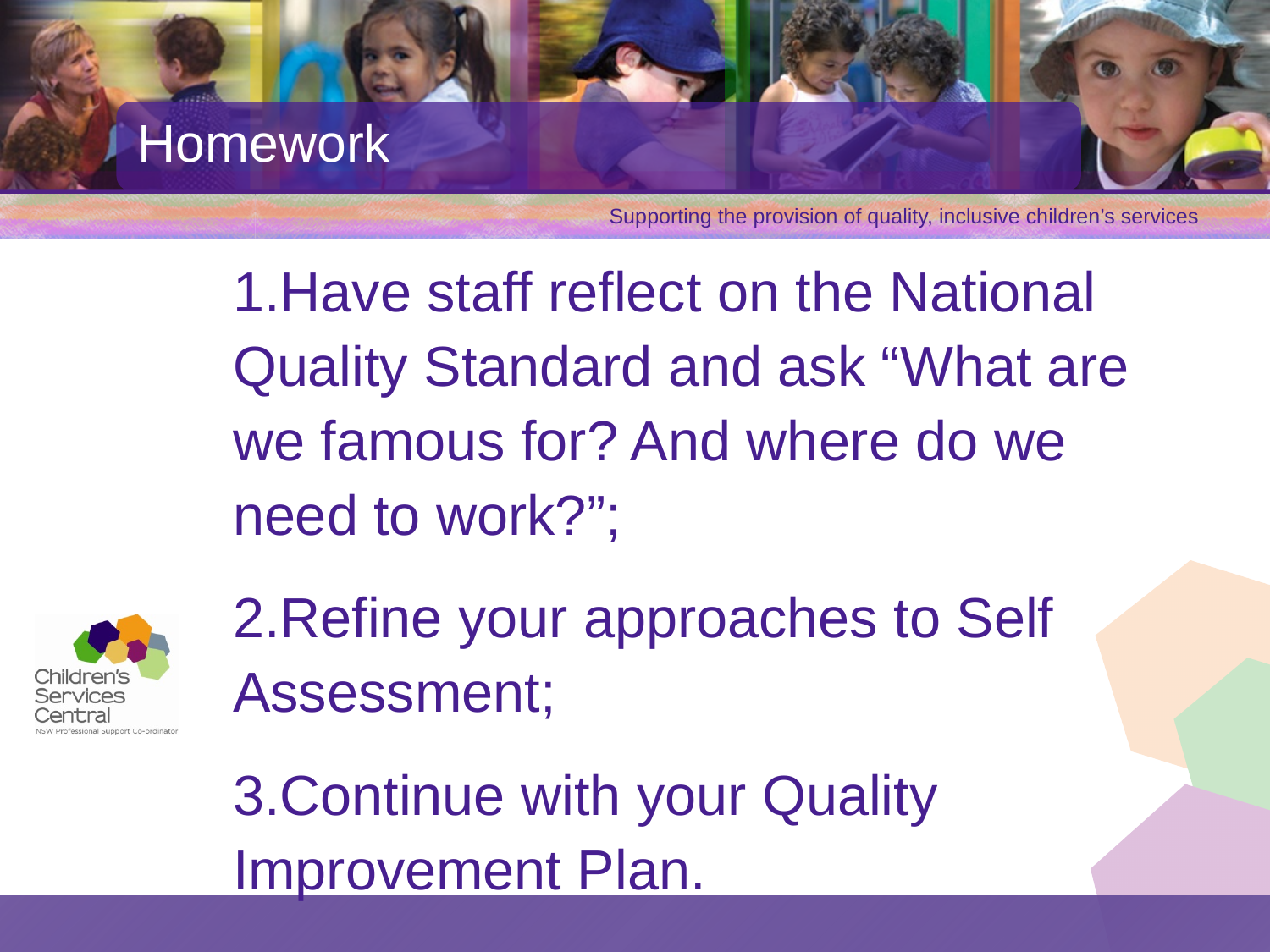

# Homework
1.Have staff reflect on the National Quality Standard and ask “What are we famous for? And where do we need to work?”;
2.Refine your approaches to Self Assessment;
3.Continue with your Quality Improvement Plan.